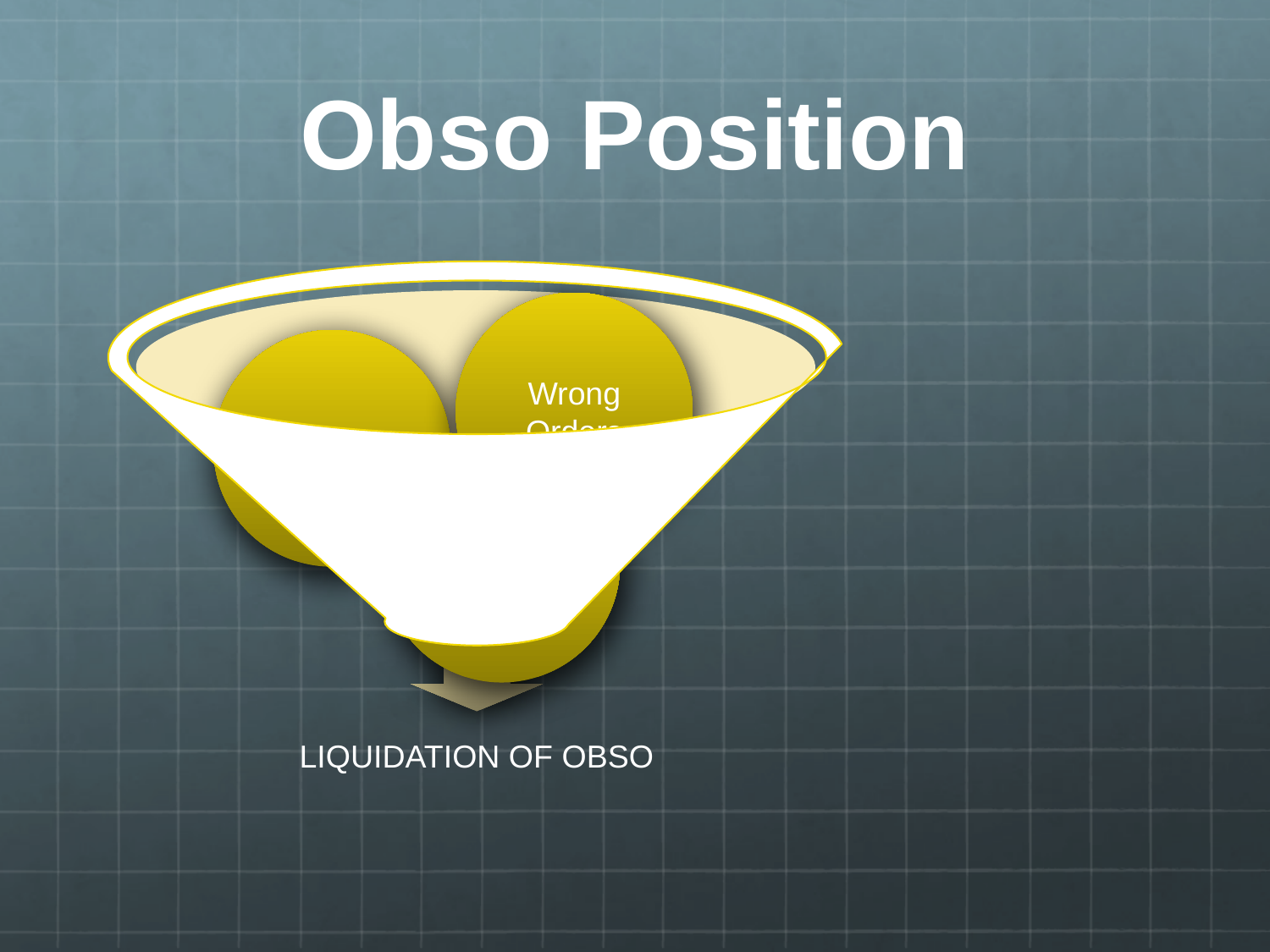

# Obso Position
Wrong Orders
Returns
SOP’s
LIQUIDATION OF OBSO